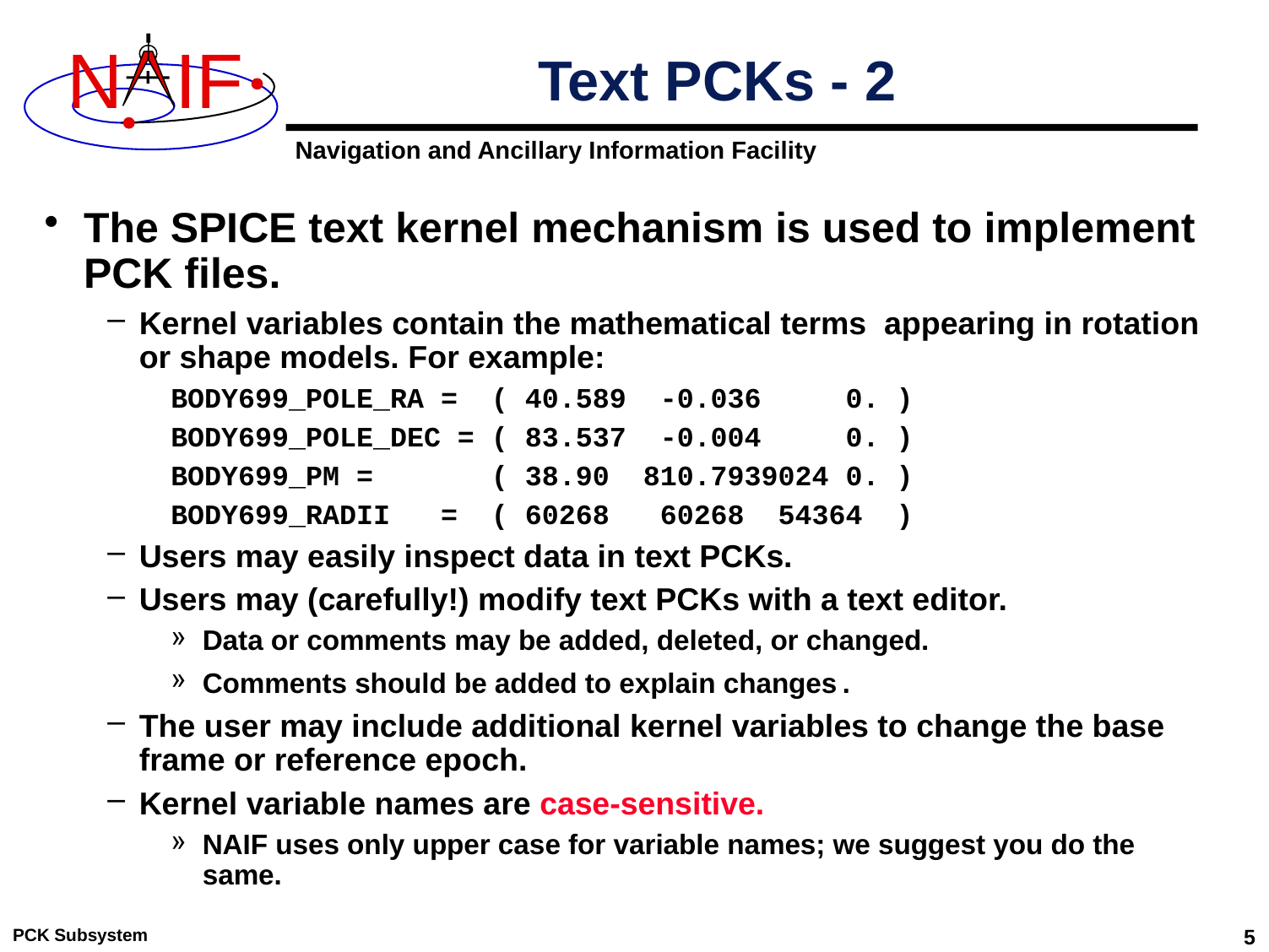

# Text PCKs - 2
The SPICE text kernel mechanism is used to implement PCK files.
Kernel variables contain the mathematical terms  appearing in rotation or shape models. For example:
BODY699_POLE_RA =  ( 40.589  -0.036     0. )
BODY699_POLE_DEC = ( 83.537  -0.004     0. )
BODY699_PM =       ( 38.90  810.7939024 0. )
BODY699_RADII   =  ( 60268   60268  54364  )
Users may easily inspect data in text PCKs.
Users may (carefully!) modify text PCKs with a text editor.
Data or comments may be added, deleted, or changed.
Comments should be added to explain changes.
The user may include additional kernel variables to change the base frame or reference epoch.
Kernel variable names are case-sensitive.
NAIF uses only upper case for variable names; we suggest you do the same.
PCK Subsystem
5